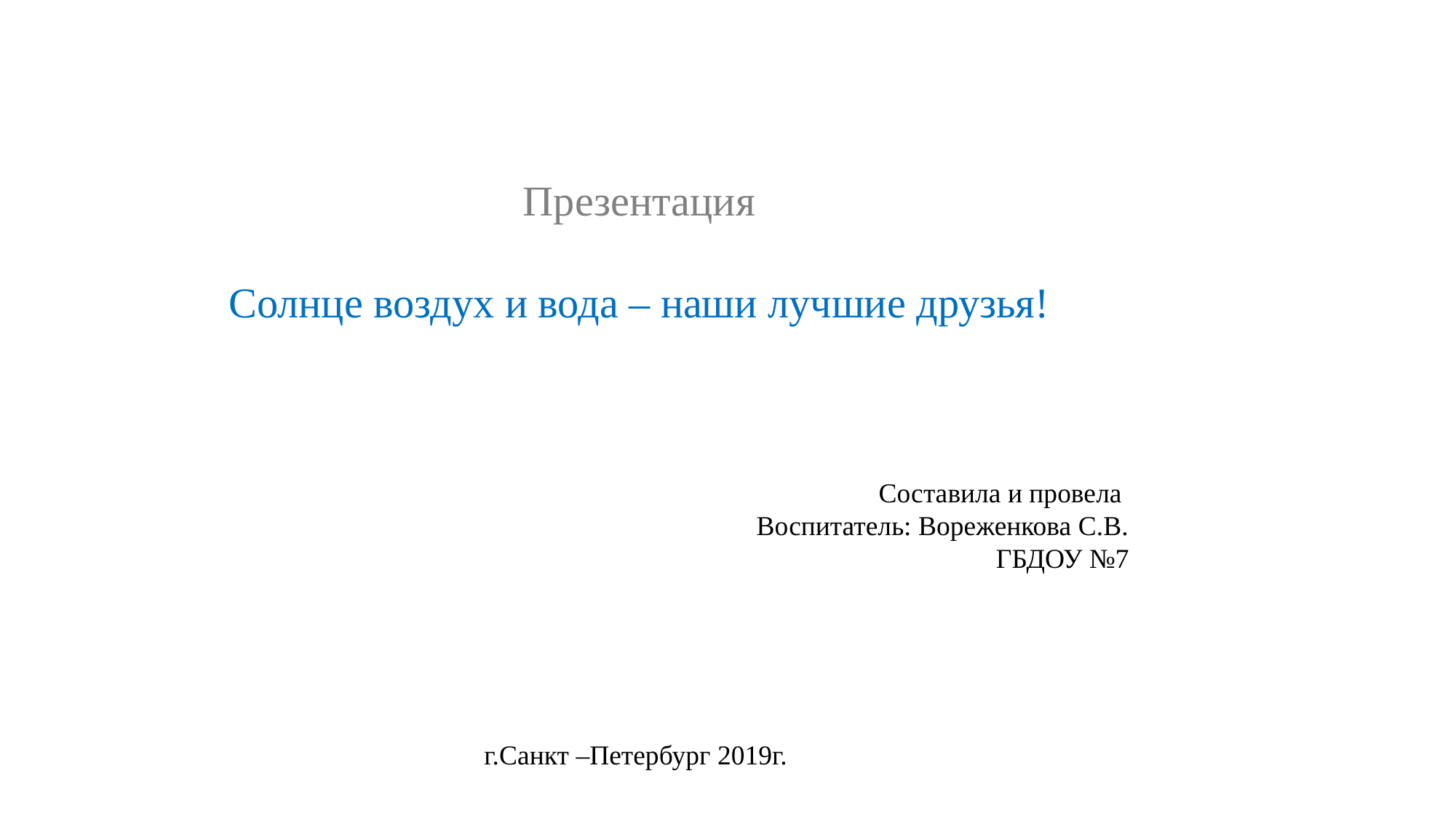

Презентация

Солнце воздух и вода – наши лучшие друзья!

Составила и провела
Воспитатель: Вореженкова С.В.
ГБДОУ №7

г.Санкт –Петербург 2019г.